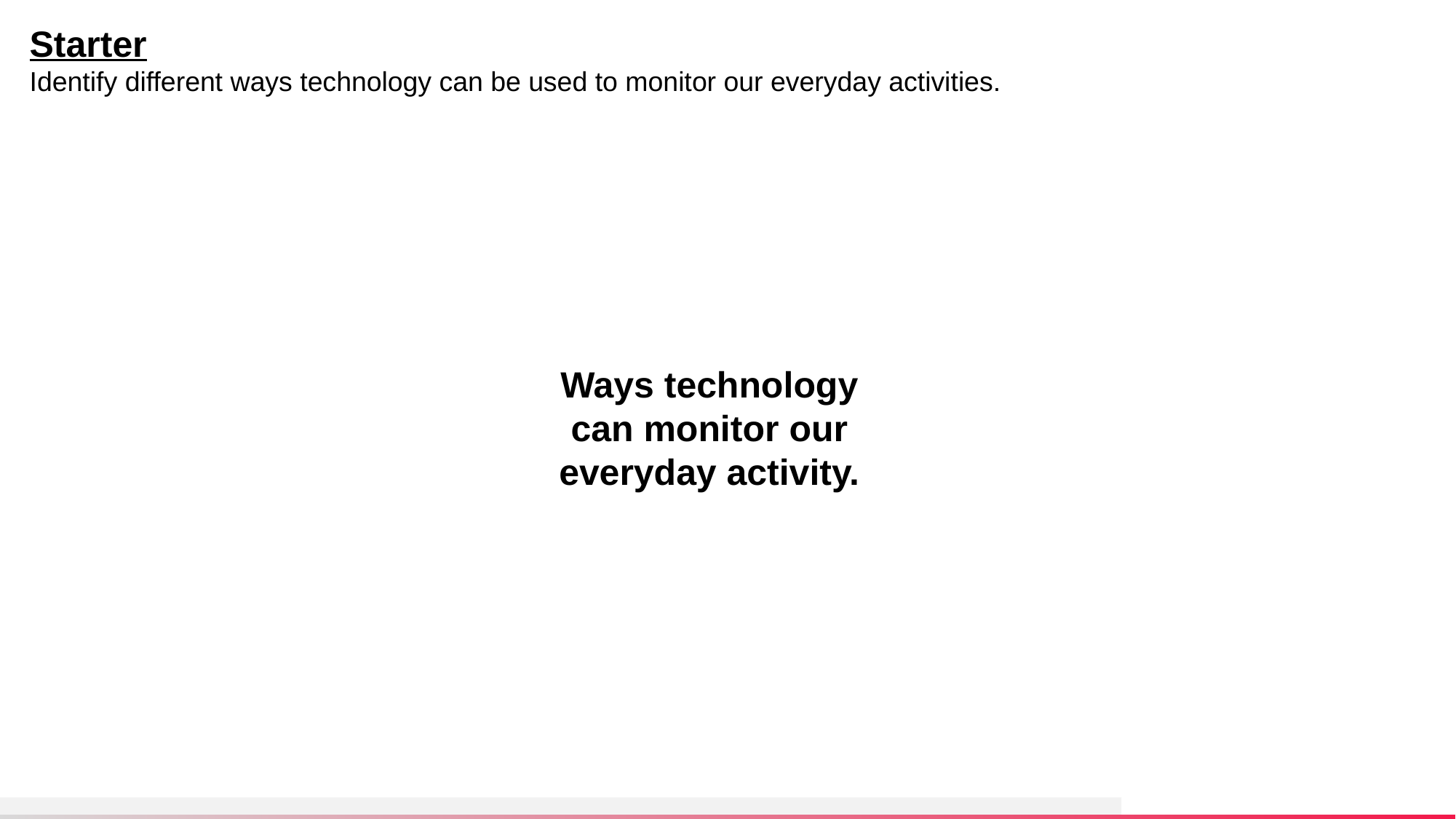

Starter
Identify different ways technology can be used to monitor our everyday activities.
Ways technology can monitor our everyday activity.